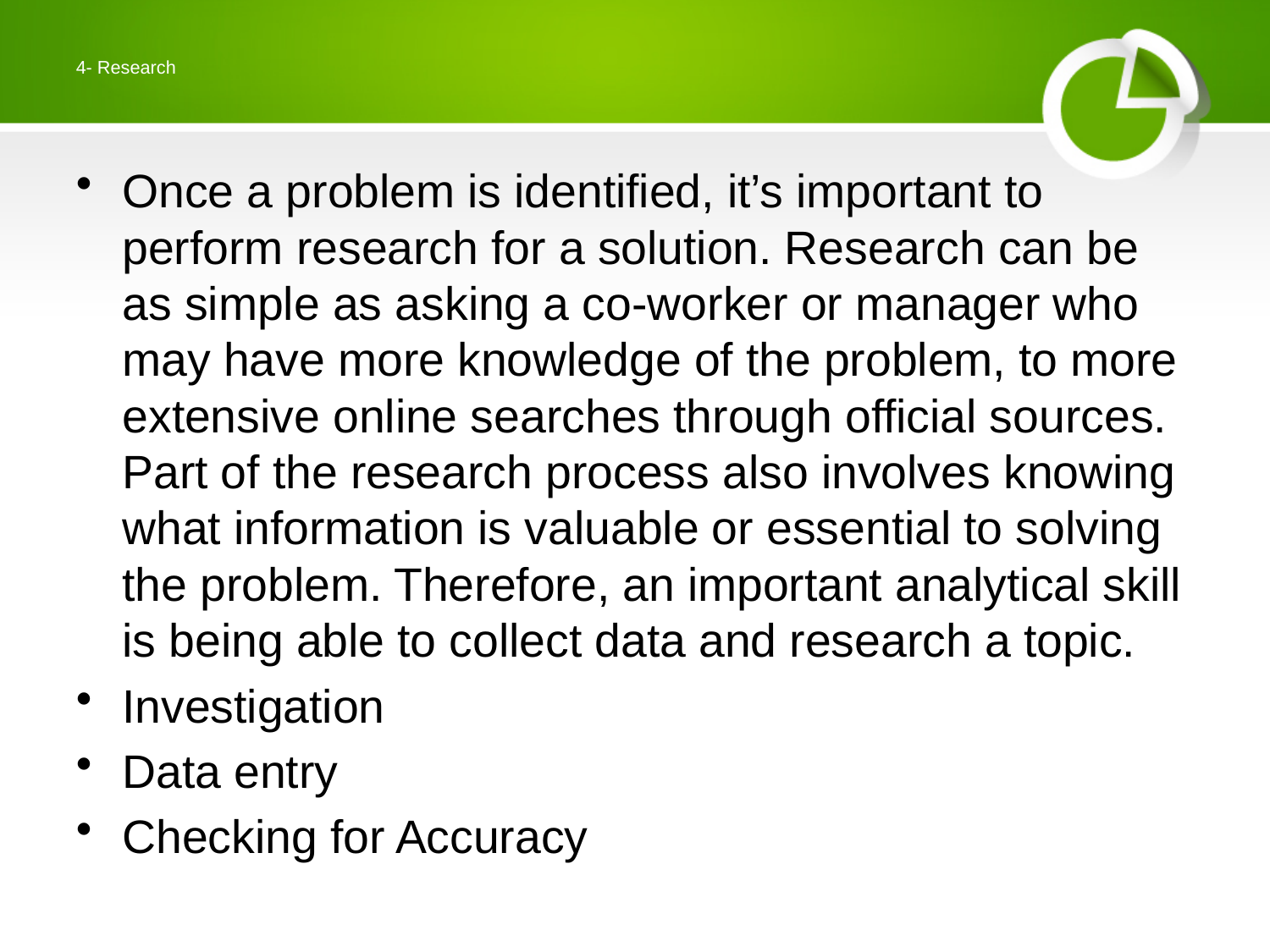

# 4- Research
Once a problem is identified, it’s important to perform research for a solution. Research can be as simple as asking a co-worker or manager who may have more knowledge of the problem, to more extensive online searches through official sources. Part of the research process also involves knowing what information is valuable or essential to solving the problem. Therefore, an important analytical skill is being able to collect data and research a topic.
Investigation
Data entry
Checking for Accuracy